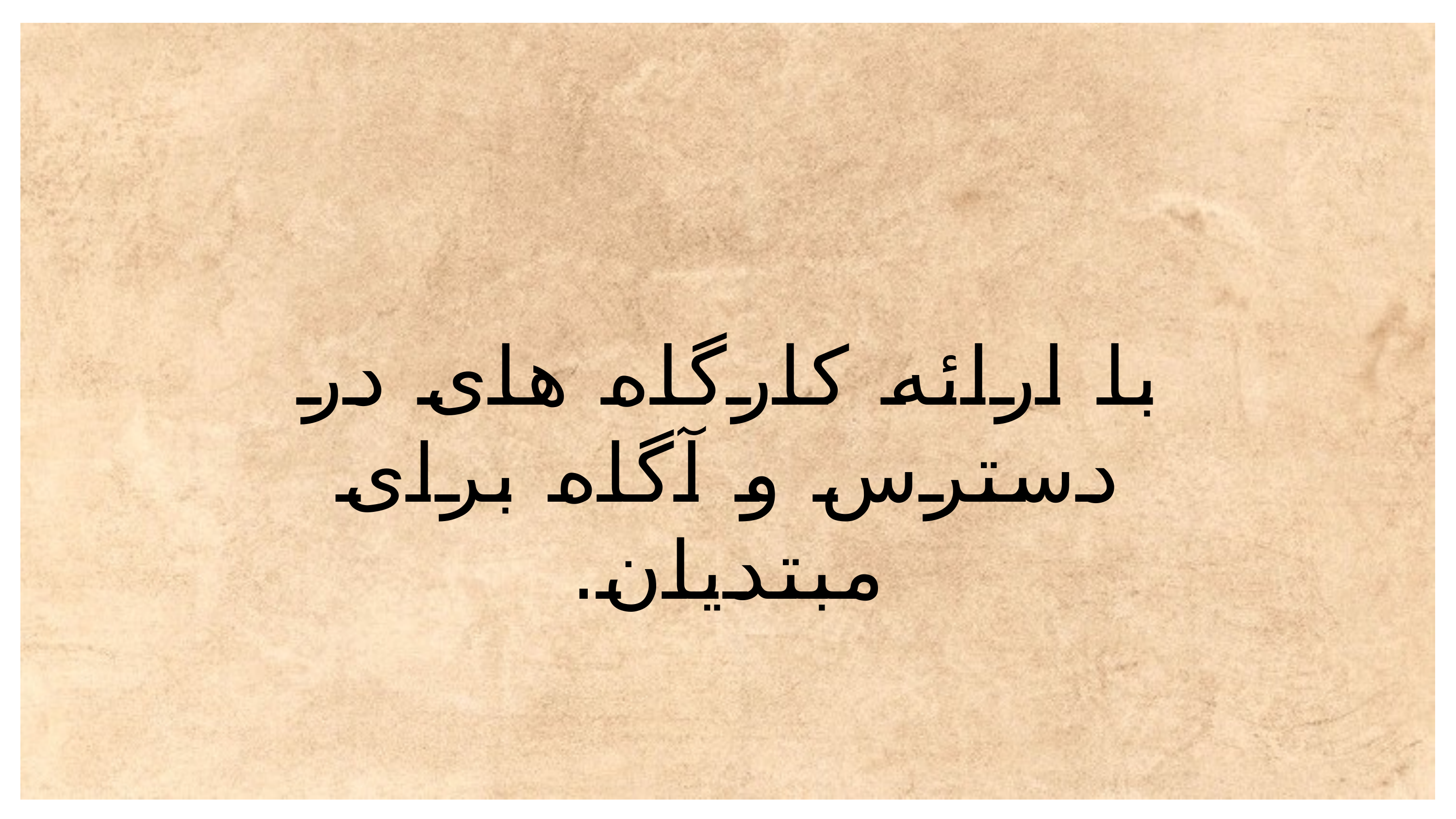

با ارائه کارگاه های در دسترس و آگاه برای مبتدیان.